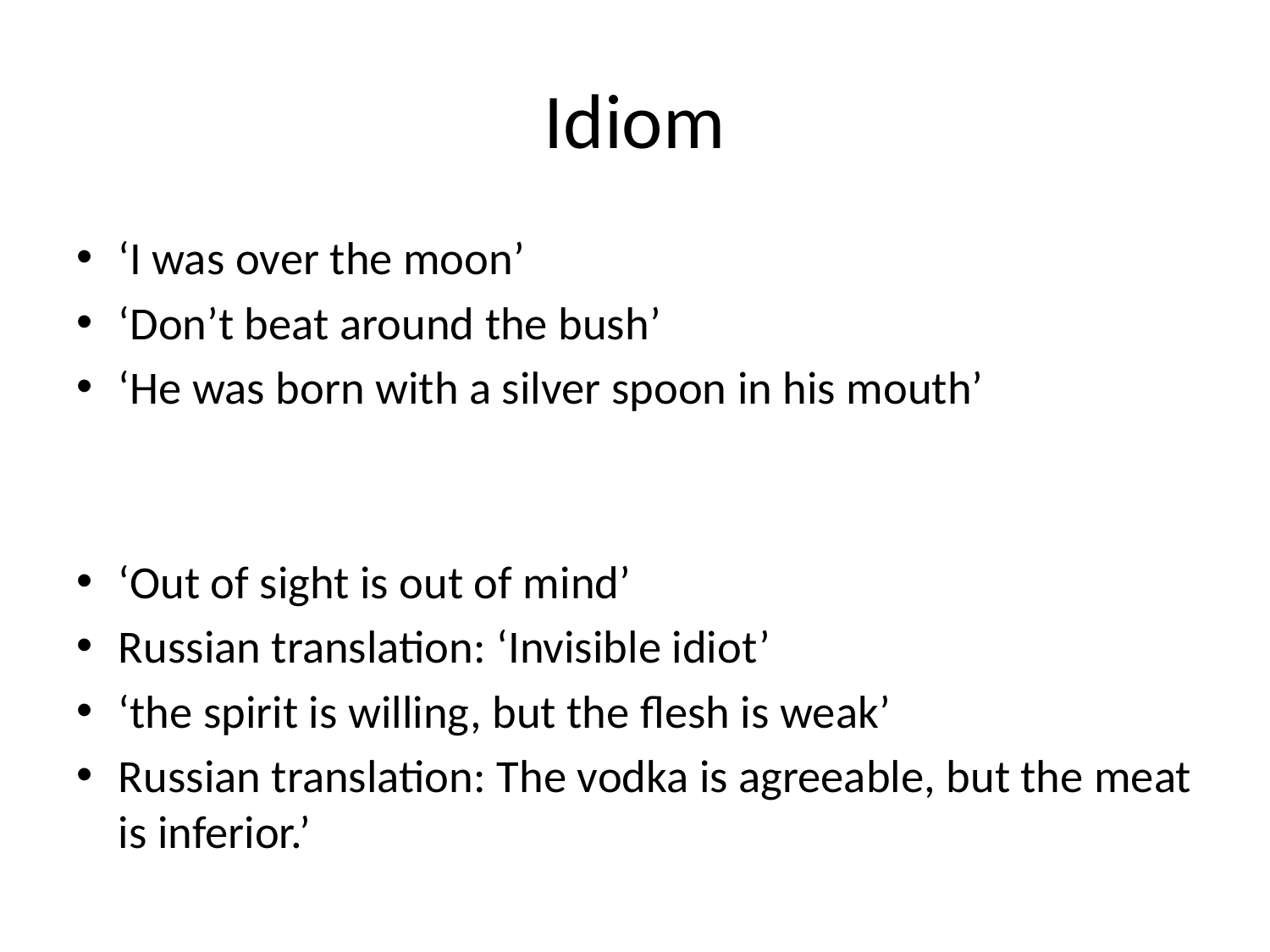

# Idiom
‘I was over the moon’
‘Don’t beat around the bush’
‘He was born with a silver spoon in his mouth’

‘Out of sight is out of mind’
Russian translation: ‘Invisible idiot’
‘the spirit is willing, but the flesh is weak’
Russian translation: The vodka is agreeable, but the meat is inferior.’